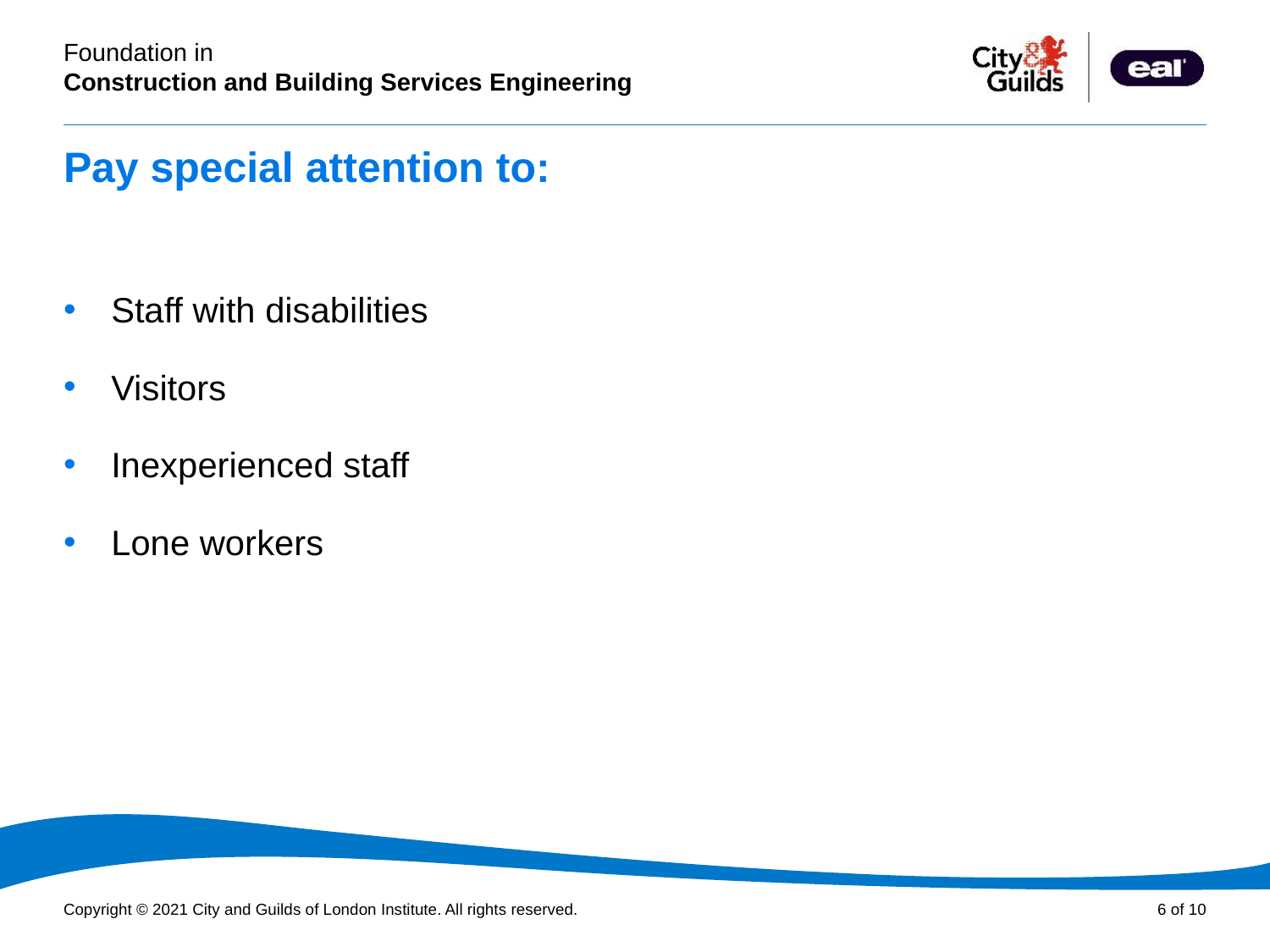

# Pay special attention to:

Staff with disabilities
Visitors
Inexperienced staff
Lone workers